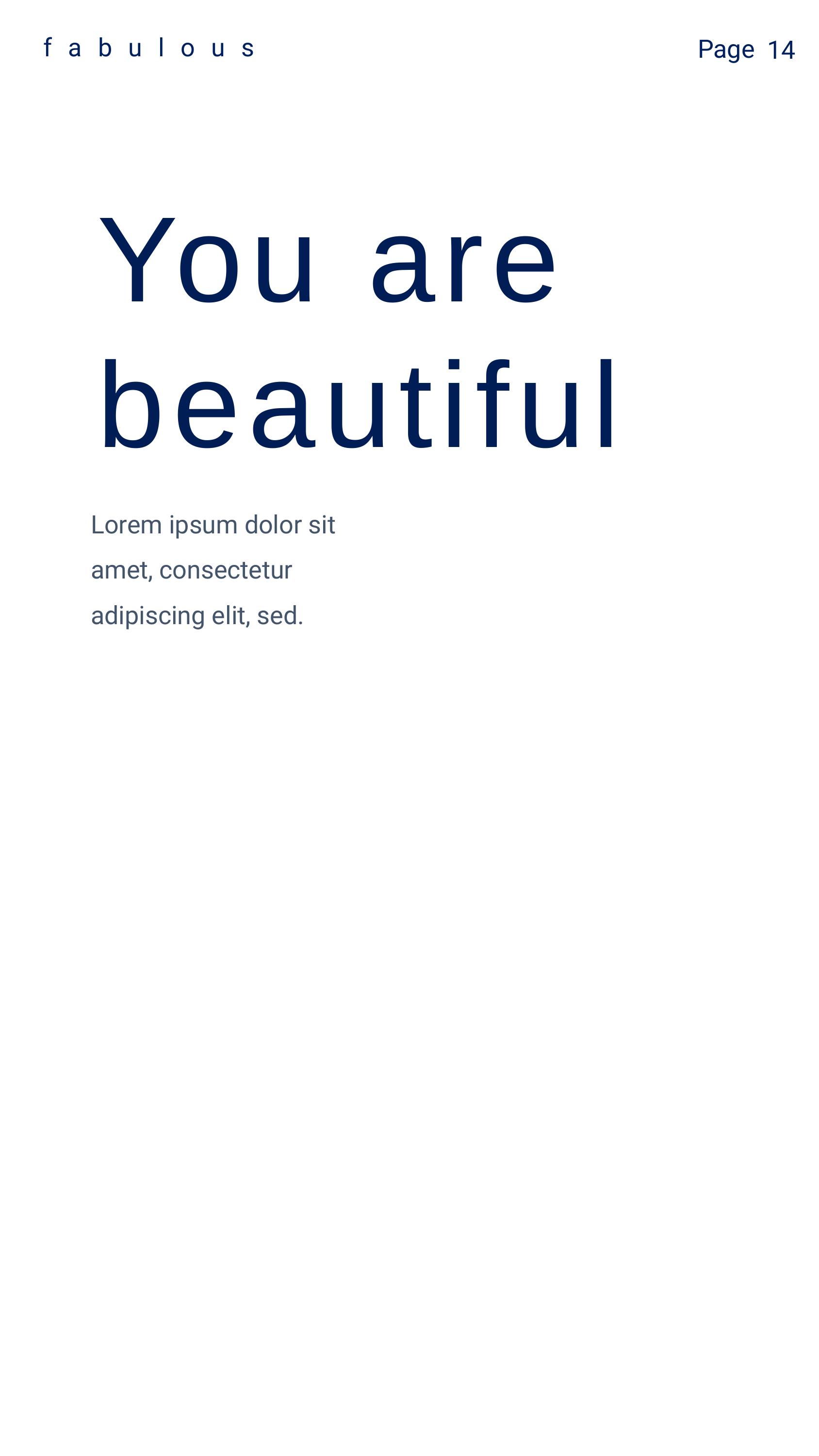

You are
beautiful
Lorem ipsum dolor sit amet, consectetur adipiscing elit, sed.